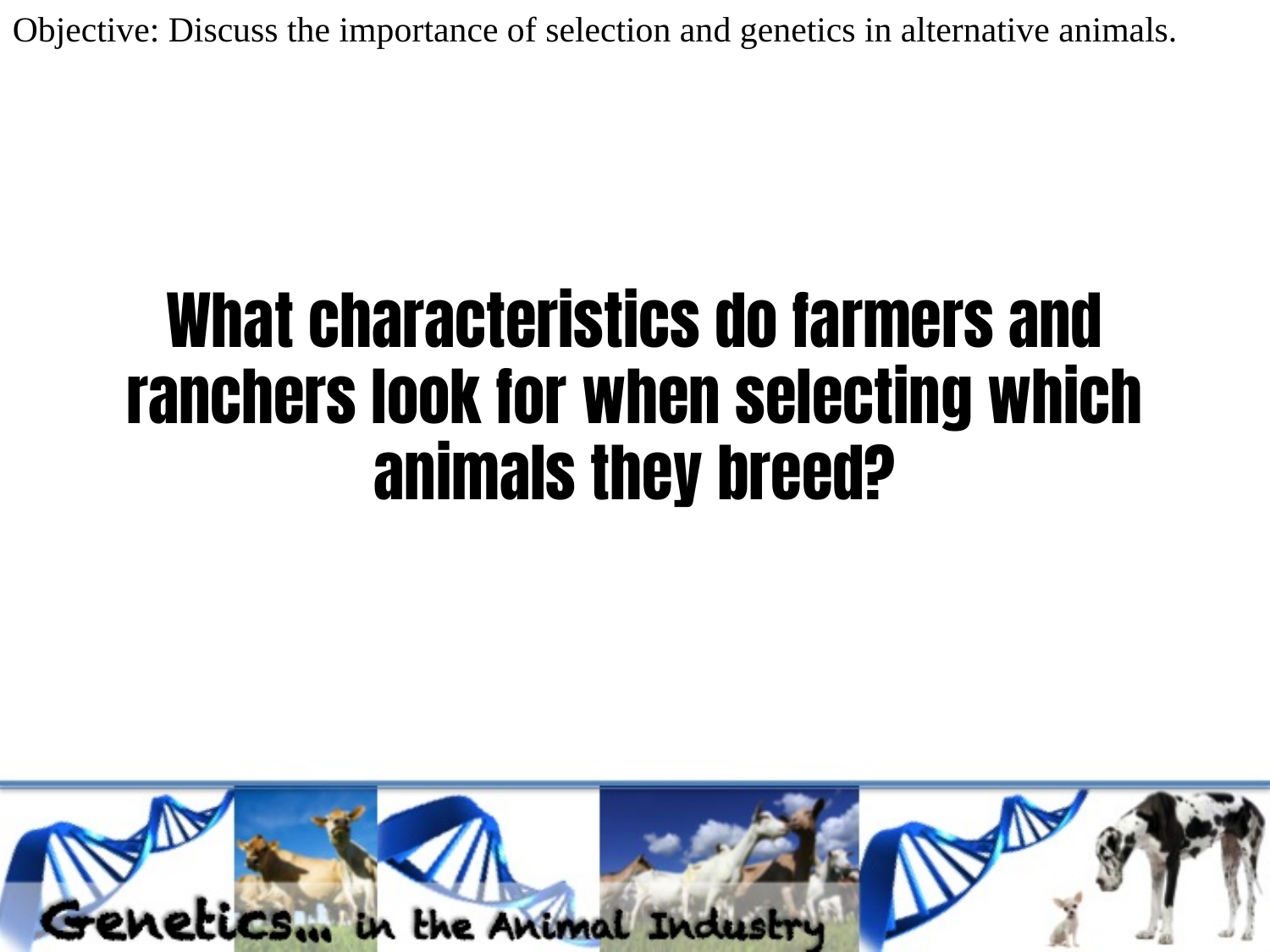

Objective: Discuss the importance of selection and genetics in alternative animals.
What characteristics do farmers and ranchers look for when selecting which animals they breed?